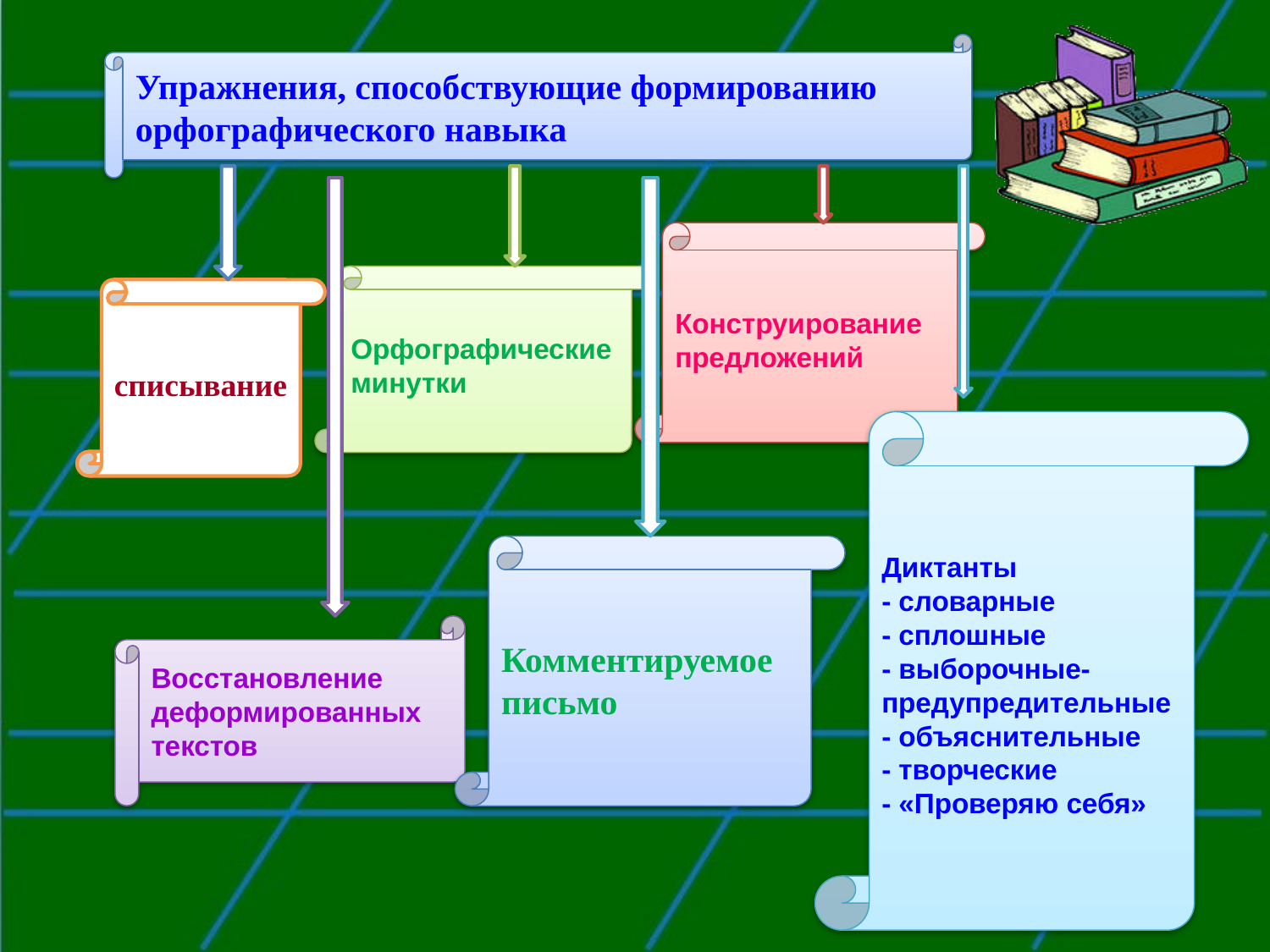

Упражнения, способствующие формированию орфографического навыка
#

Конструирование предложений

Орфографические минутки
списывание
Диктанты
- словарные
- сплошные
- выборочные-предупредительные
- объяснительные
- творческие
- «Проверяю себя»

Комментируемое письмо
Восстановление деформированных текстов